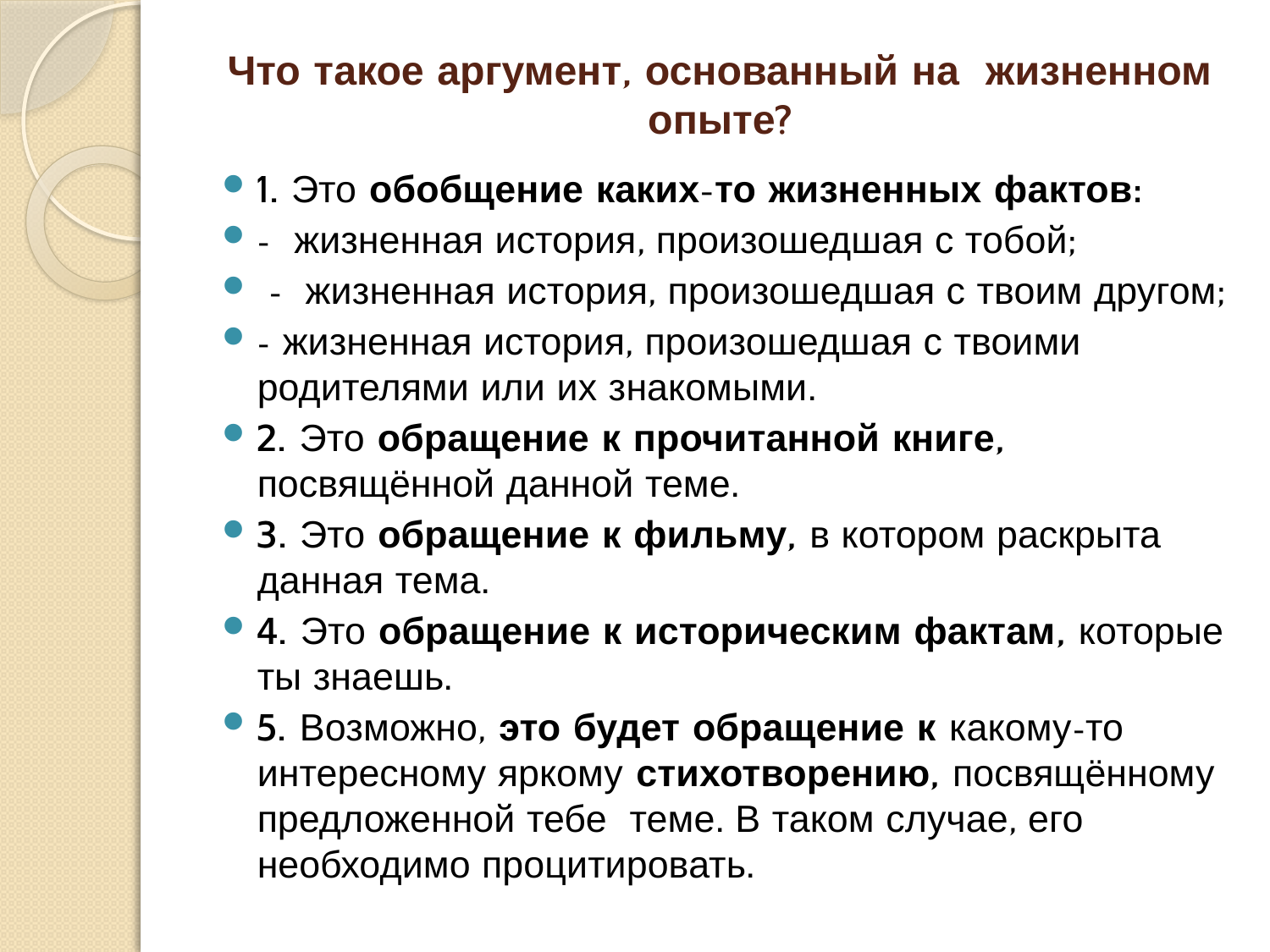

# Что такое аргумент, основанный на  жизненном опыте?
1. Это обобщение каких-то жизненных фактов:
-  жизненная история, произошедшая с тобой;
 -  жизненная история, произошедшая с твоим другом;
- жизненная история, произошедшая с твоими родителями или их знакомыми.
2. Это обращение к прочитанной книге, посвящённой данной теме.
3. Это обращение к фильму, в котором раскрыта данная тема.
4. Это обращение к историческим фактам, которые ты знаешь.
5. Возможно, это будет обращение к какому-то интересному яркому стихотворению, посвящённому предложенной тебе  теме. В таком случае, его необходимо процитировать.